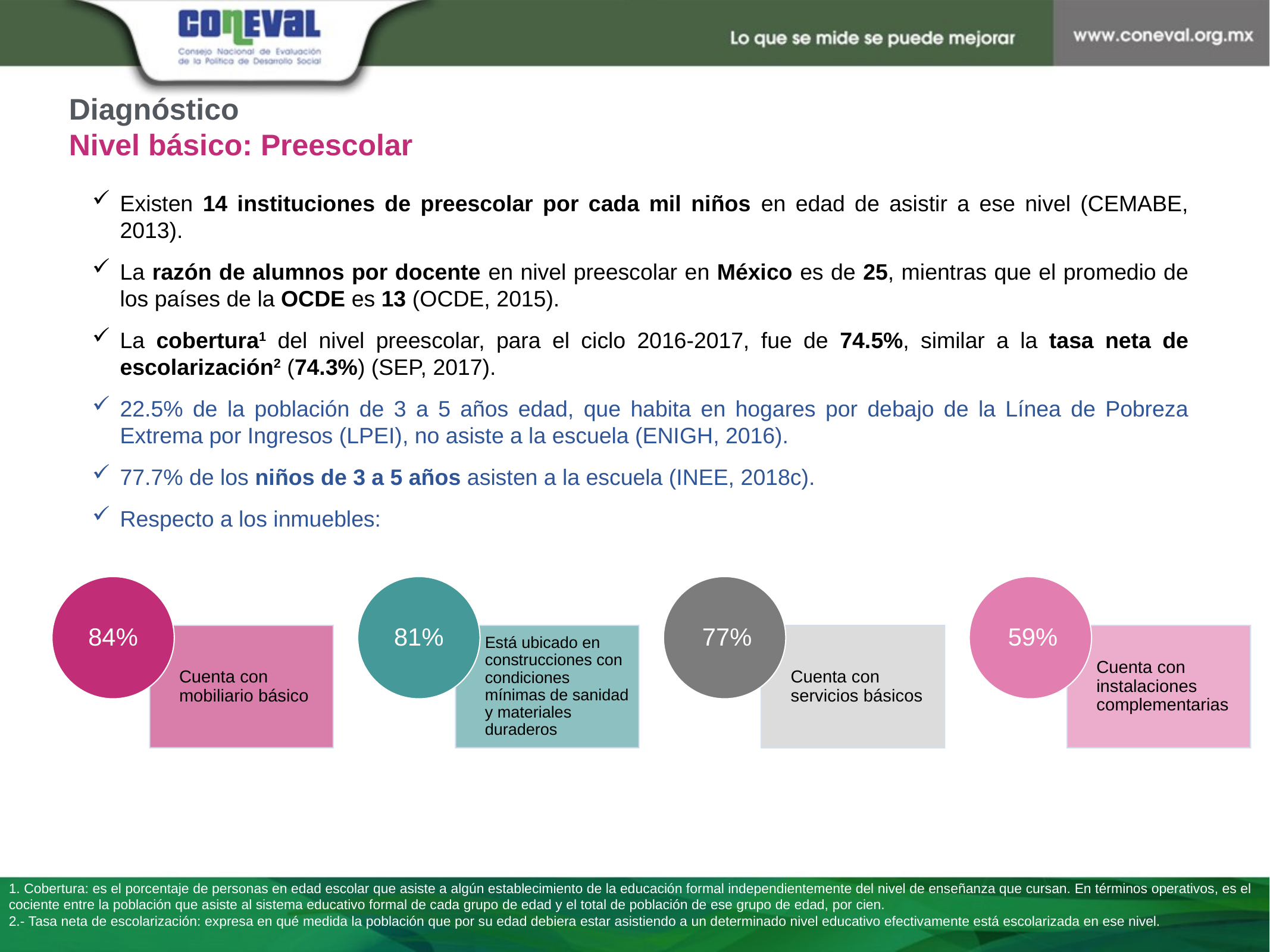

Diagnóstico
Nivel básico: Preescolar
Existen 14 instituciones de preescolar por cada mil niños en edad de asistir a ese nivel (CEMABE, 2013).
La razón de alumnos por docente en nivel preescolar en México es de 25, mientras que el promedio de los países de la OCDE es 13 (OCDE, 2015).
La cobertura1 del nivel preescolar, para el ciclo 2016-2017, fue de 74.5%, similar a la tasa neta de escolarización2 (74.3%) (SEP, 2017).
22.5% de la población de 3 a 5 años edad, que habita en hogares por debajo de la Línea de Pobreza Extrema por Ingresos (LPEI), no asiste a la escuela (ENIGH, 2016).
77.7% de los niños de 3 a 5 años asisten a la escuela (INEE, 2018c).
Respecto a los inmuebles:
Cuenta con mobiliario básico
84%
Está ubicado en construcciones con condiciones mínimas de sanidad y materiales duraderos
81%
Cuenta con servicios básicos
 77%
Cuenta con instalaciones complementarias
 59%
1. Cobertura: es el porcentaje de personas en edad escolar que asiste a algún establecimiento de la educación formal independientemente del nivel de enseñanza que cursan. En términos operativos, es el cociente entre la población que asiste al sistema educativo formal de cada grupo de edad y el total de población de ese grupo de edad, por cien.
2.- Tasa neta de escolarización: expresa en qué medida la población que por su edad debiera estar asistiendo a un determinado nivel educativo efectivamente está escolarizada en ese nivel.